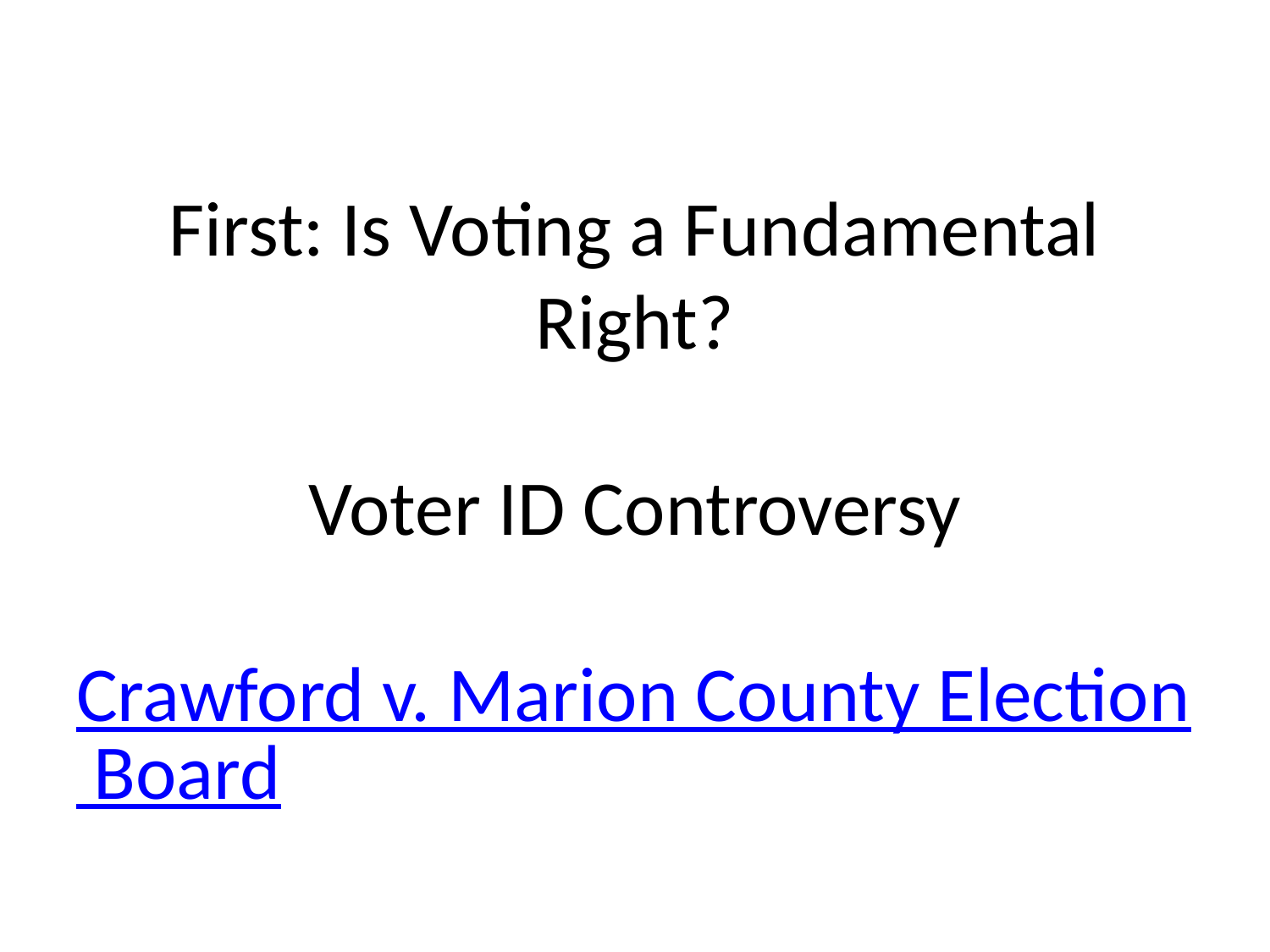

# First: Is Voting a Fundamental Right? Voter ID Controversy Crawford v. Marion County Election Board